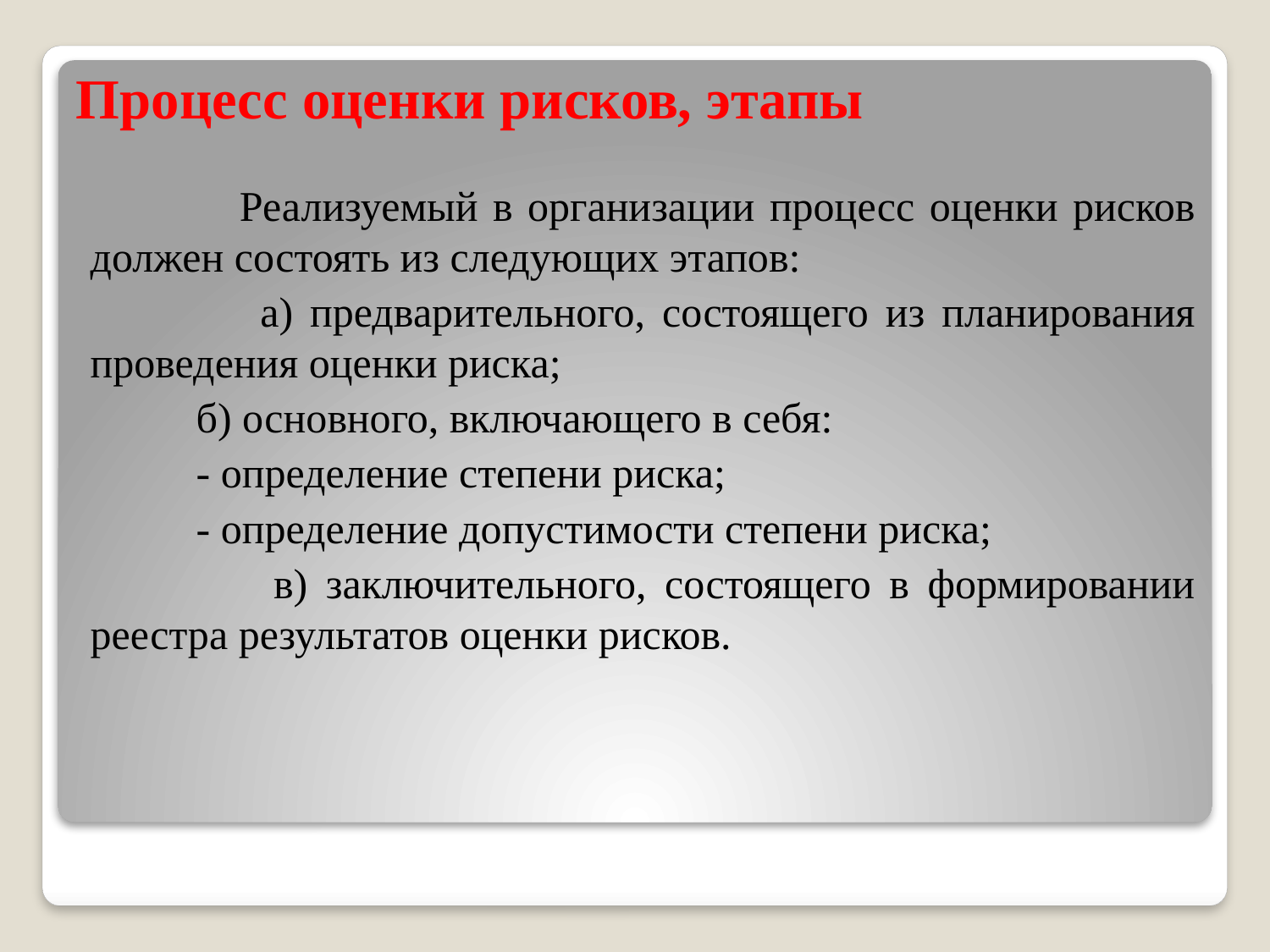

# Процесс оценки рисков, этапы
          Реализуемый в организации процесс оценки рисков должен состоять из следующих этапов:
          а) предварительного, состоящего из планирования проведения оценки риска;
          б) основного, включающего в себя:
          - определение степени риска;
          - определение допустимости степени риска;
          в) заключительного, состоящего в формировании реестра результатов оценки рисков.